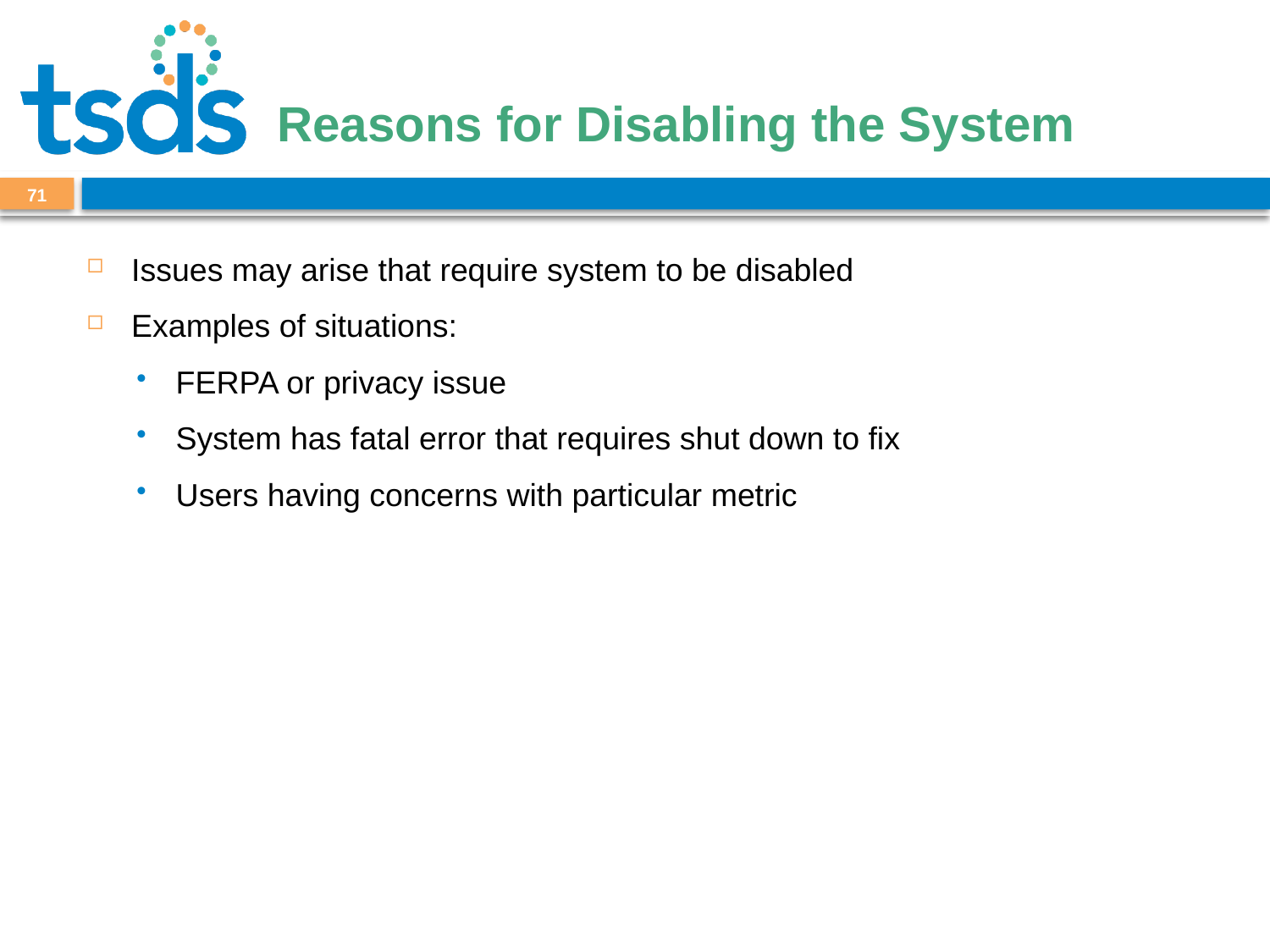

# Reasons for Disabling the System
71
Issues may arise that require system to be disabled
Examples of situations:
FERPA or privacy issue
System has fatal error that requires shut down to fix
Users having concerns with particular metric